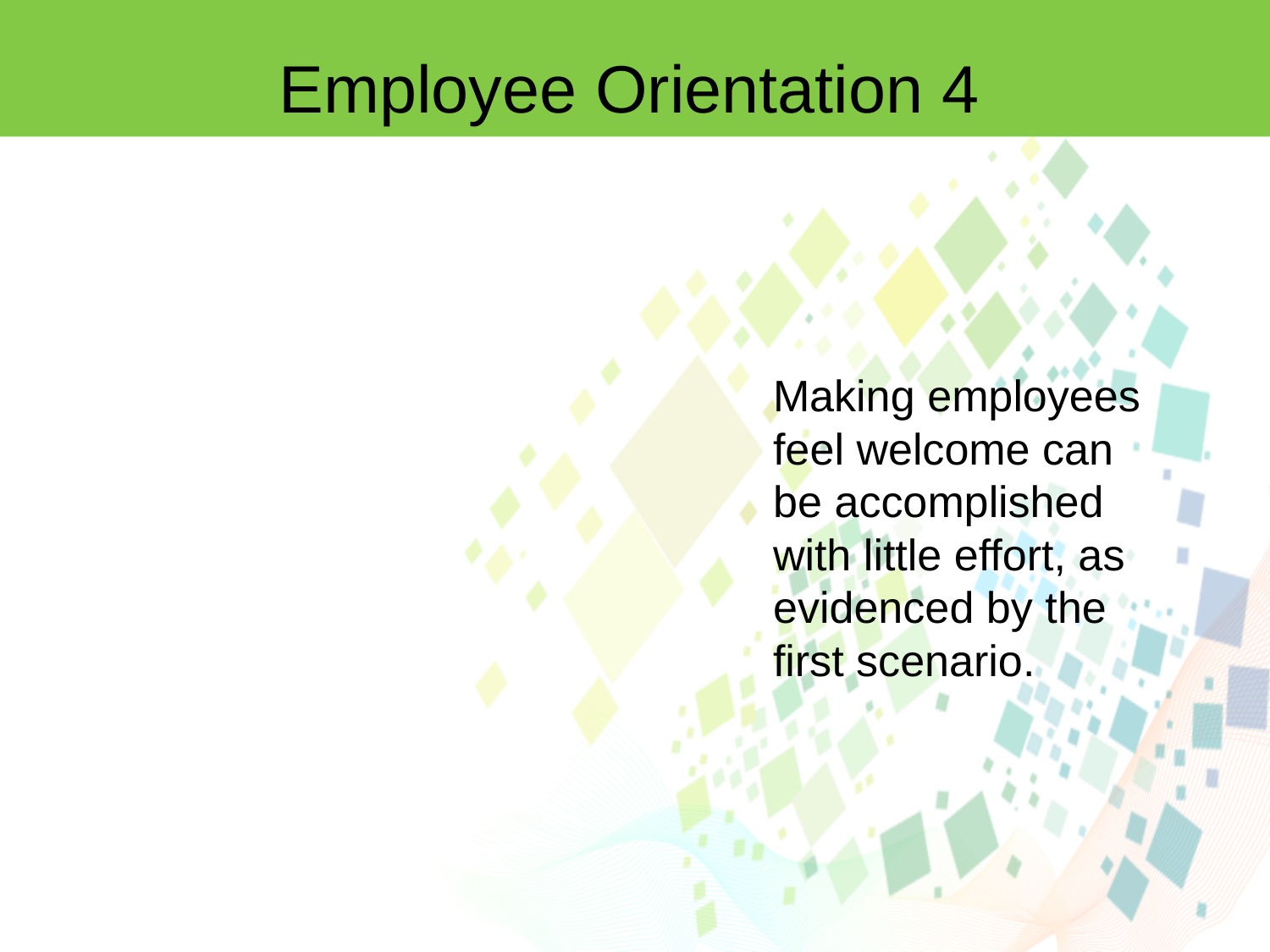

Employee Orientation 4
Making employees feel welcome can be accomplished with little effort, as evidenced by the first scenario.